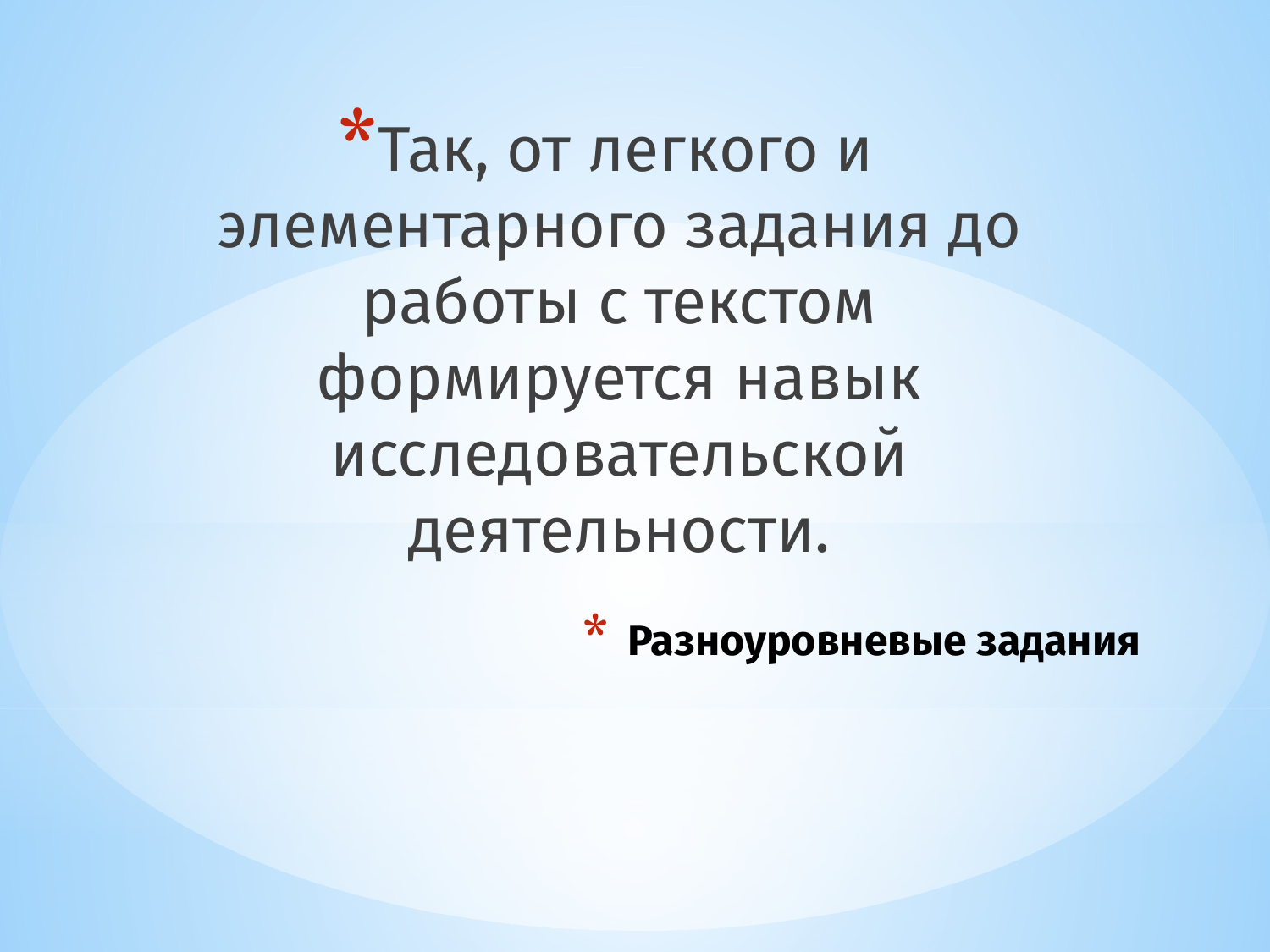

Так, от легкого и элементарного задания до работы с текстом формируется навык исследовательской деятельности.
# Разноуровневые задания